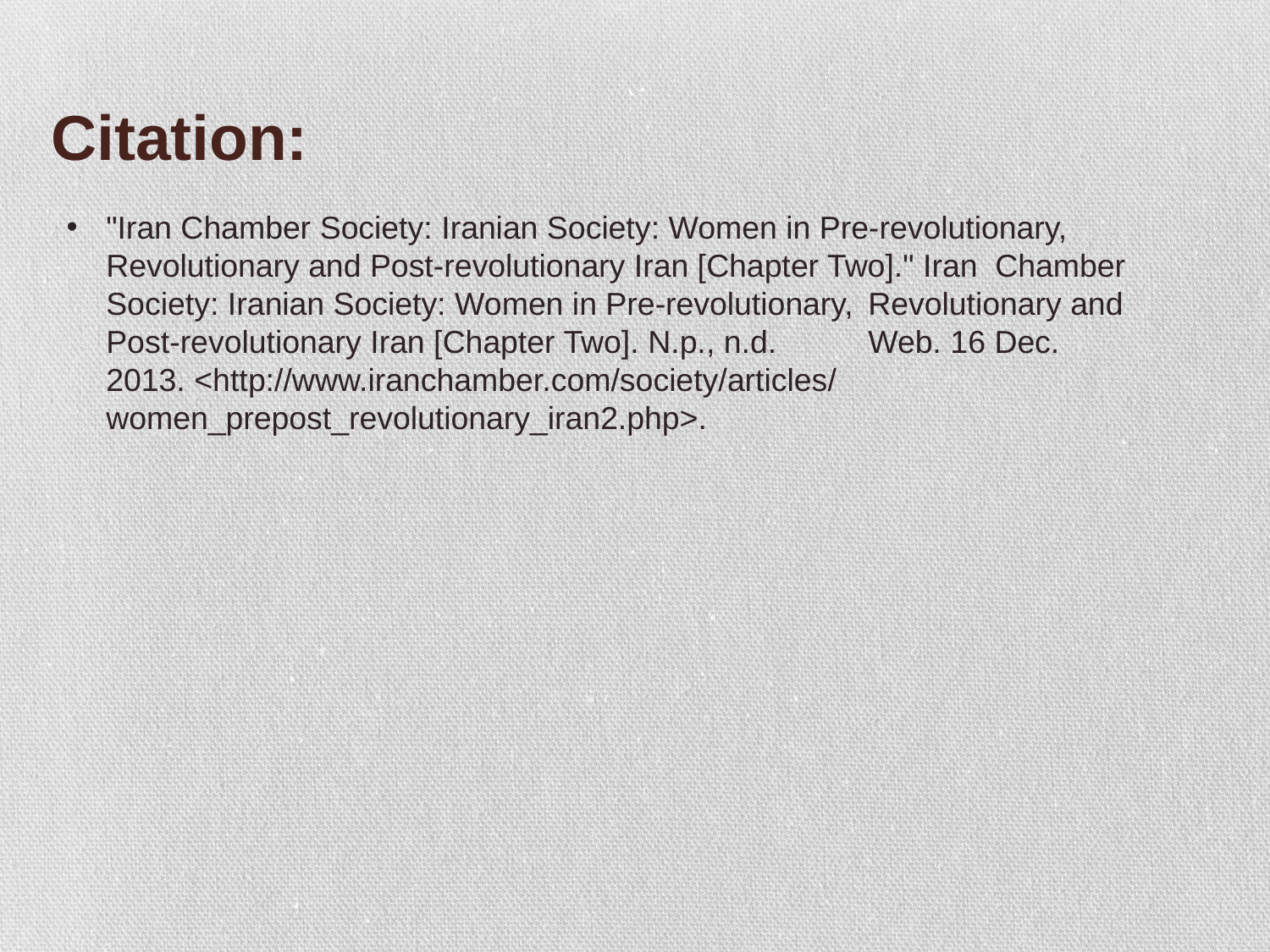

# Citation:
"Iran Chamber Society: Iranian Society: Women in Pre-revolutionary,     	Revolutionary and Post-revolutionary Iran [Chapter Two]." Iran 	Chamber Society: Iranian Society: Women in Pre-revolutionary, 	Revolutionary and Post-revolutionary Iran [Chapter Two]. N.p., n.d. 	Web. 16 Dec. 2013. <http://www.iranchamber.com/society/articles/	women_prepost_revolutionary_iran2.php>.